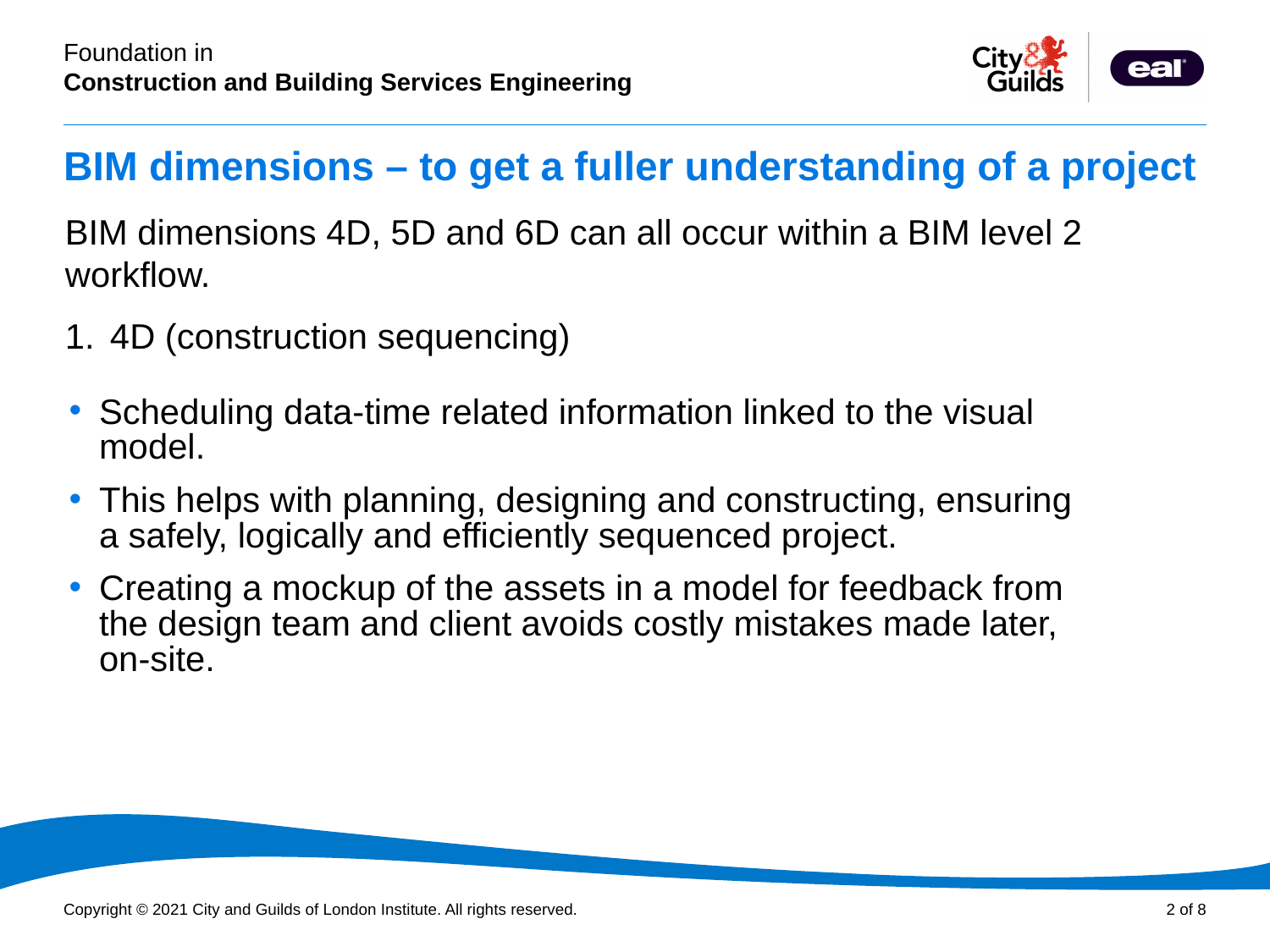

# BIM dimensions – to get a fuller understanding of a project
BIM dimensions 4D, 5D and 6D can all occur within a BIM level 2 workflow.
4D (construction sequencing)

Scheduling data-time related information linked to the visual model.
This helps with planning, designing and constructing, ensuring a safely, logically and efficiently sequenced project.
Creating a mockup of the assets in a model for feedback from the design team and client avoids costly mistakes made later, on-site.